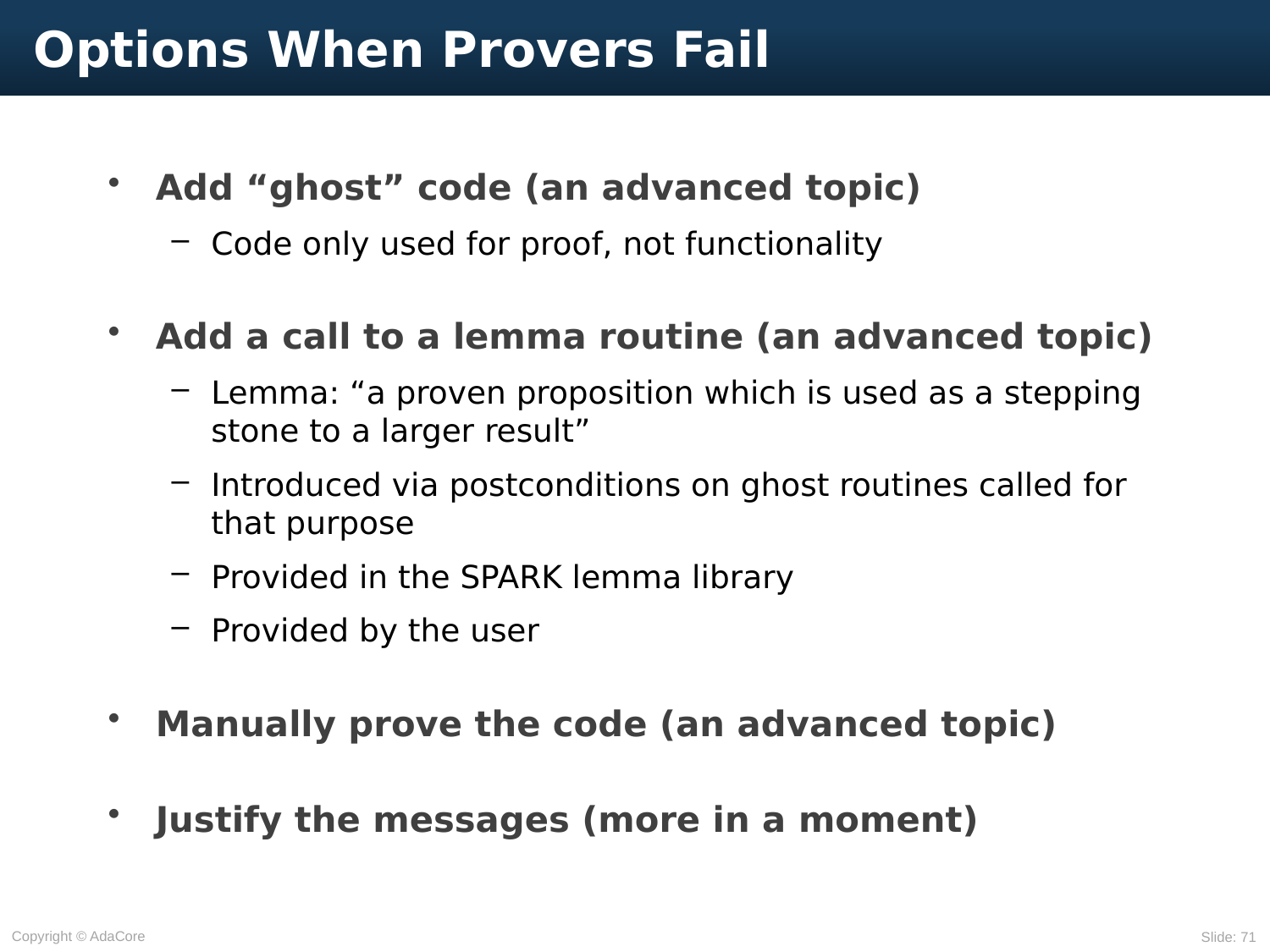

# Options When Provers Fail
Add “ghost” code (an advanced topic)
Code only used for proof, not functionality
Add a call to a lemma routine (an advanced topic)
Lemma: “a proven proposition which is used as a stepping stone to a larger result”
Introduced via postconditions on ghost routines called for that purpose
Provided in the SPARK lemma library
Provided by the user
Manually prove the code (an advanced topic)
Justify the messages (more in a moment)